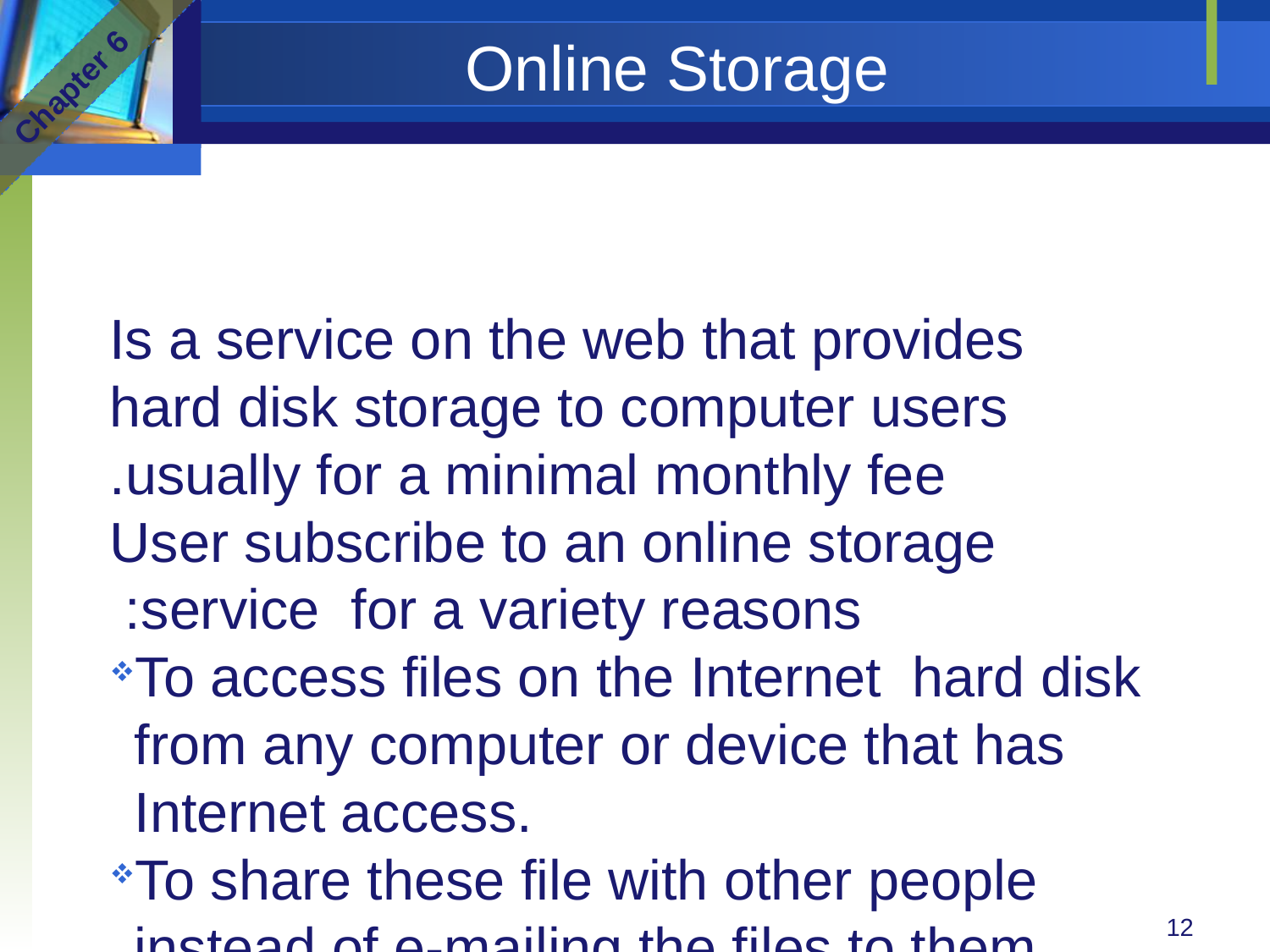

# Online Storage
Chapter 6
       Is a service on the web that provides hard disk storage to computer users usually for a minimal monthly fee.
User subscribe to an online storage service  for a variety reasons:
To access files on the Internet  hard disk from any computer or device that has Internet access.
To share these file with other people instead of e-mailing the files to them.
To store backups of data.
12